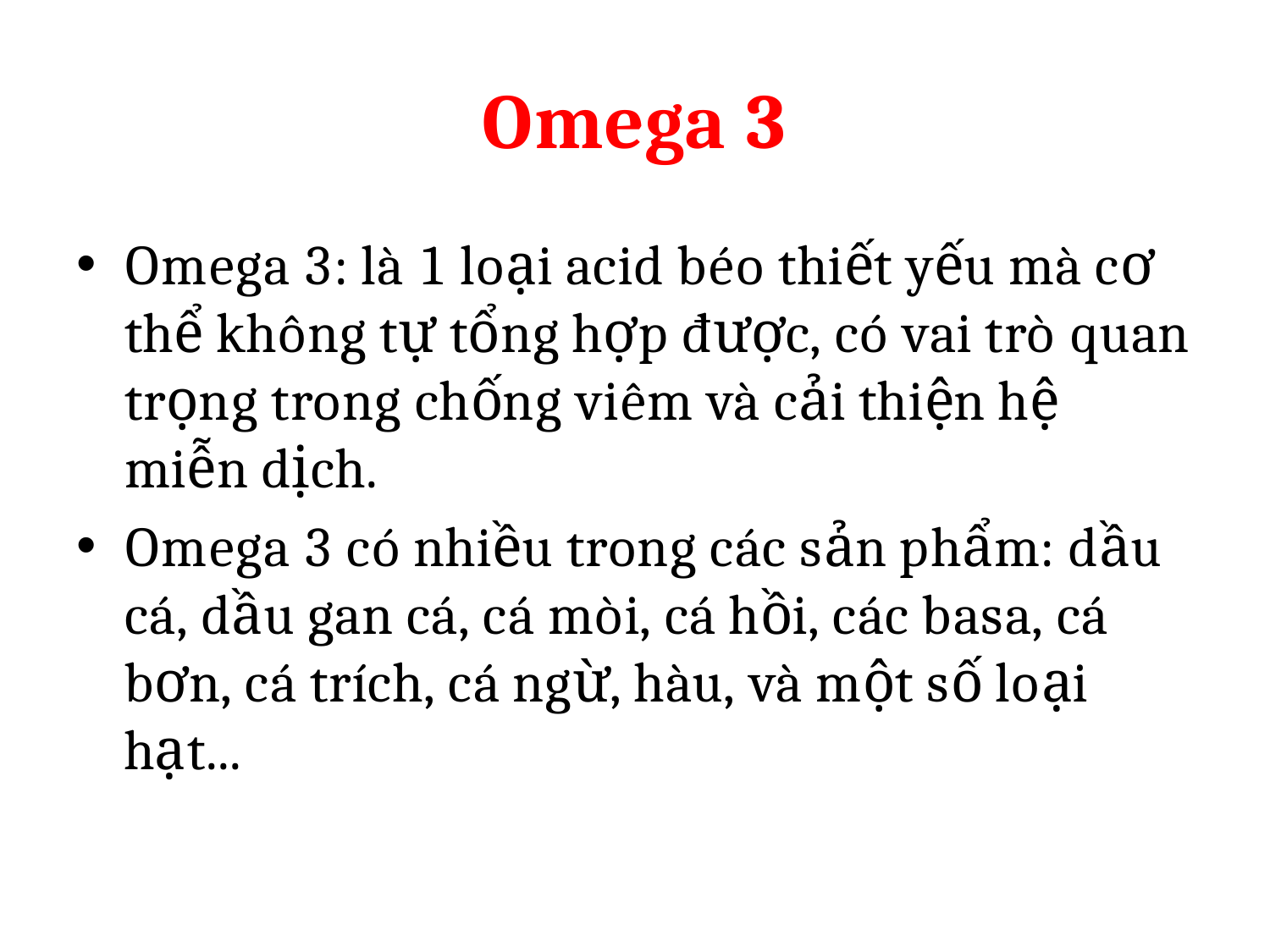

# Omega 3
Omega 3: là 1 loại acid béo thiết yếu mà cơ thể không tự tổng hợp được, có vai trò quan trọng trong chống viêm và cải thiện hệ miễn dịch.
Omega 3 có nhiều trong các sản phẩm: dầu cá, dầu gan cá, cá mòi, cá hồi, các basa, cá bơn, cá trích, cá ngừ, hàu, và một số loại hạt...